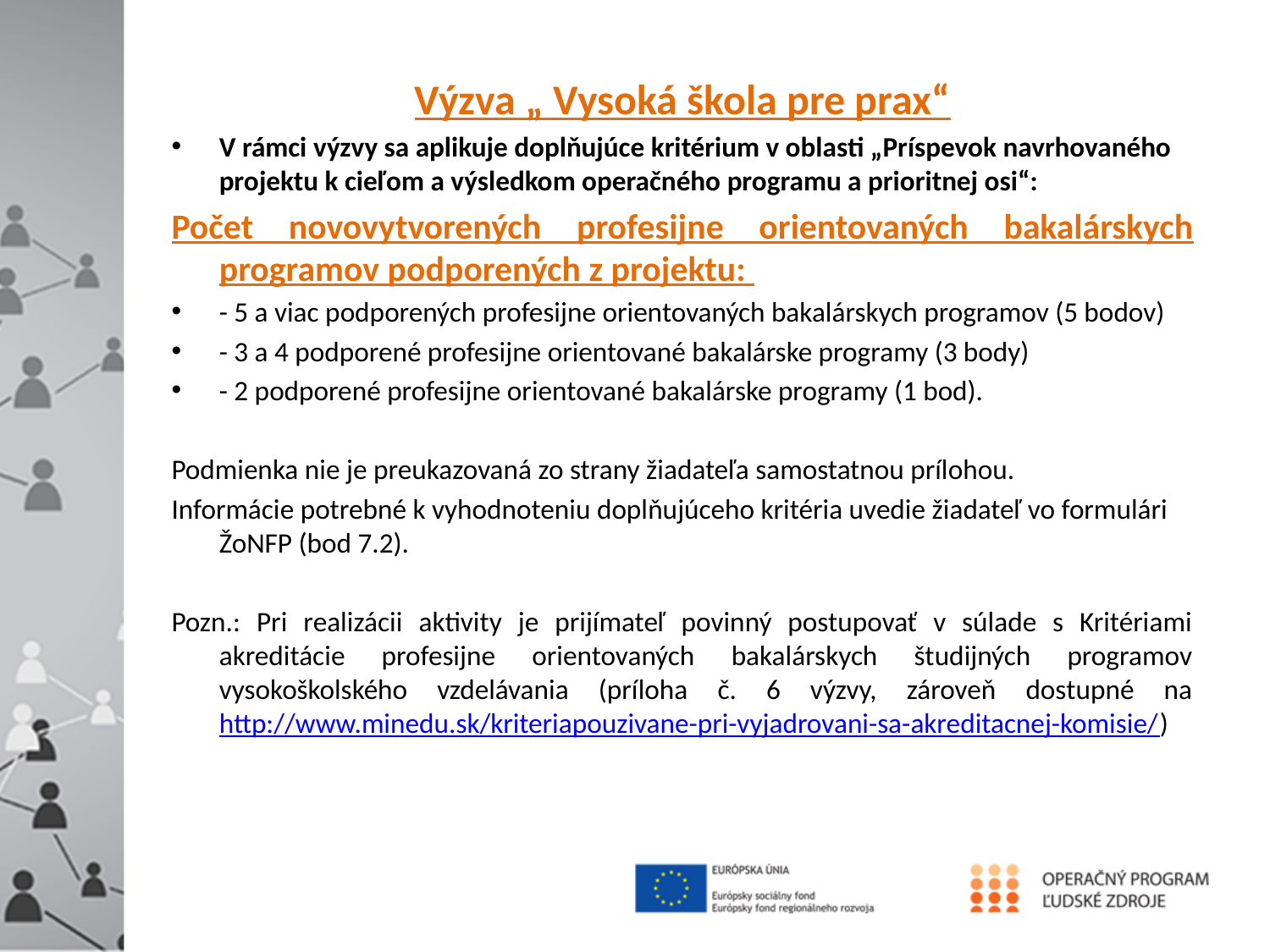

Výzva „ Vysoká škola pre prax“
V rámci výzvy sa aplikuje doplňujúce kritérium v oblasti „Príspevok navrhovaného projektu k cieľom a výsledkom operačného programu a prioritnej osi“:
Počet novovytvorených profesijne orientovaných bakalárskych programov podporených z projektu:
- 5 a viac podporených profesijne orientovaných bakalárskych programov (5 bodov)
- 3 a 4 podporené profesijne orientované bakalárske programy (3 body)
- 2 podporené profesijne orientované bakalárske programy (1 bod).

Podmienka nie je preukazovaná zo strany žiadateľa samostatnou prílohou.
Informácie potrebné k vyhodnoteniu doplňujúceho kritéria uvedie žiadateľ vo formulári ŽoNFP (bod 7.2).

Pozn.: Pri realizácii aktivity je prijímateľ povinný postupovať v súlade s Kritériami akreditácie profesijne orientovaných bakalárskych študijných programov vysokoškolského vzdelávania (príloha č. 6 výzvy, zároveň dostupné na http://www.minedu.sk/kriteriapouzivane-pri-vyjadrovani-sa-akreditacnej-komisie/)